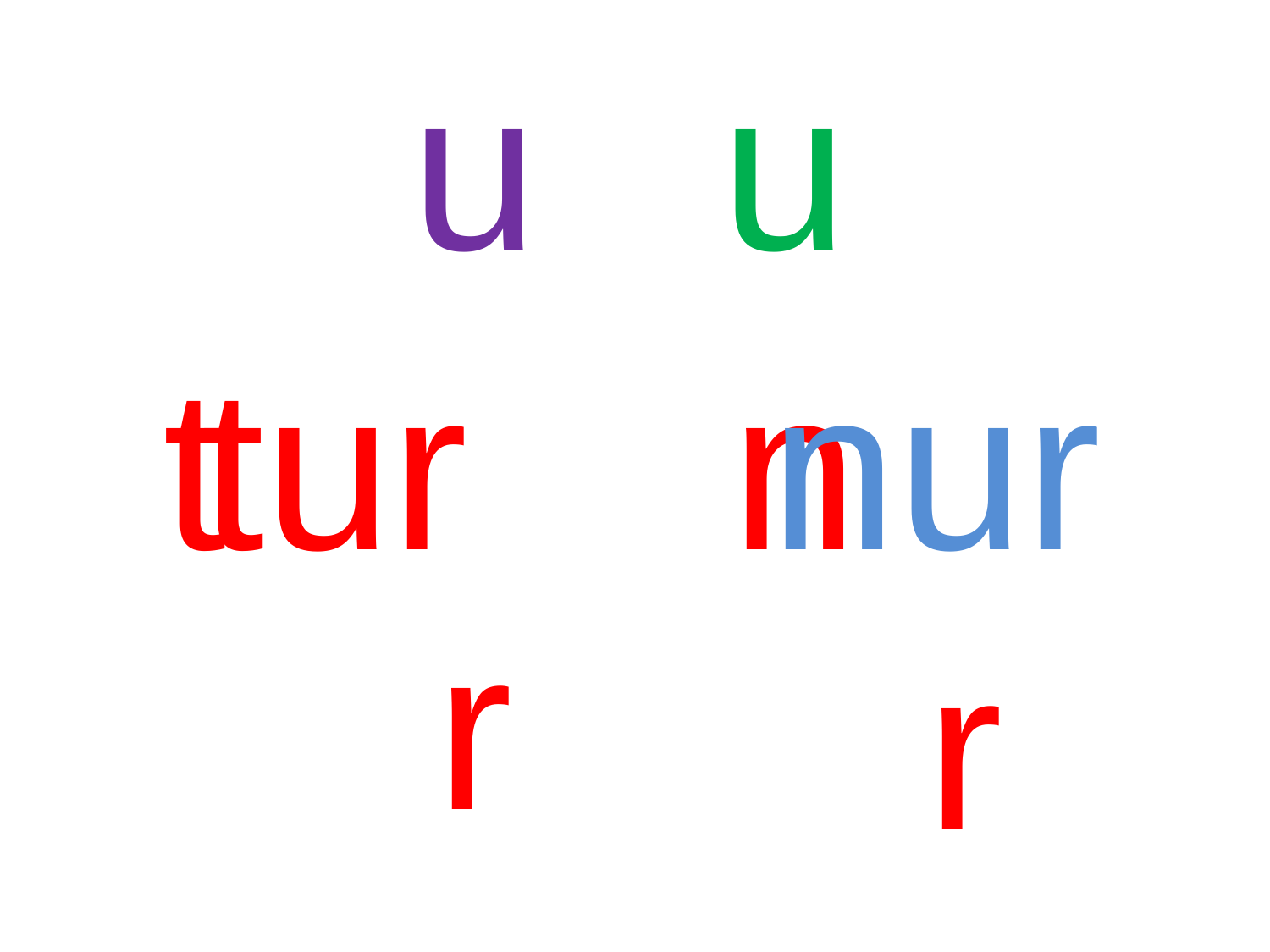

u
u
t
tur
n
nur
r
r